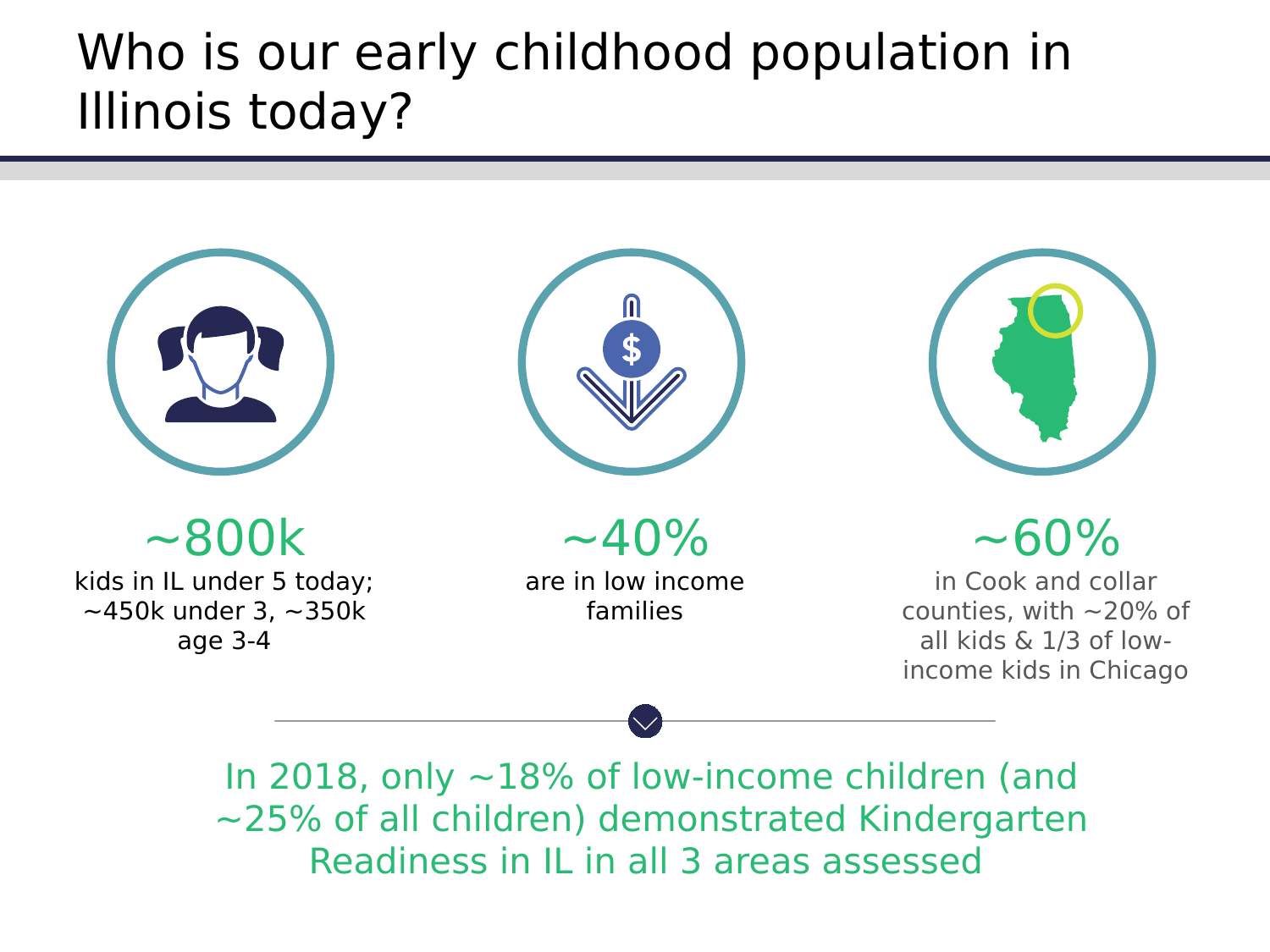

# Who is our early childhood population in Illinois today?

~800k
kids in IL under 5 today; ~450k under 3, ~350k age 3-4
~40%
are in low income families
~60%
in Cook and collar counties, with ~20% of all kids & 1/3 of low-income kids in Chicago

In 2018, only ~18% of low-income children (and ~25% of all children) demonstrated Kindergarten Readiness in IL in all 3 areas assessed